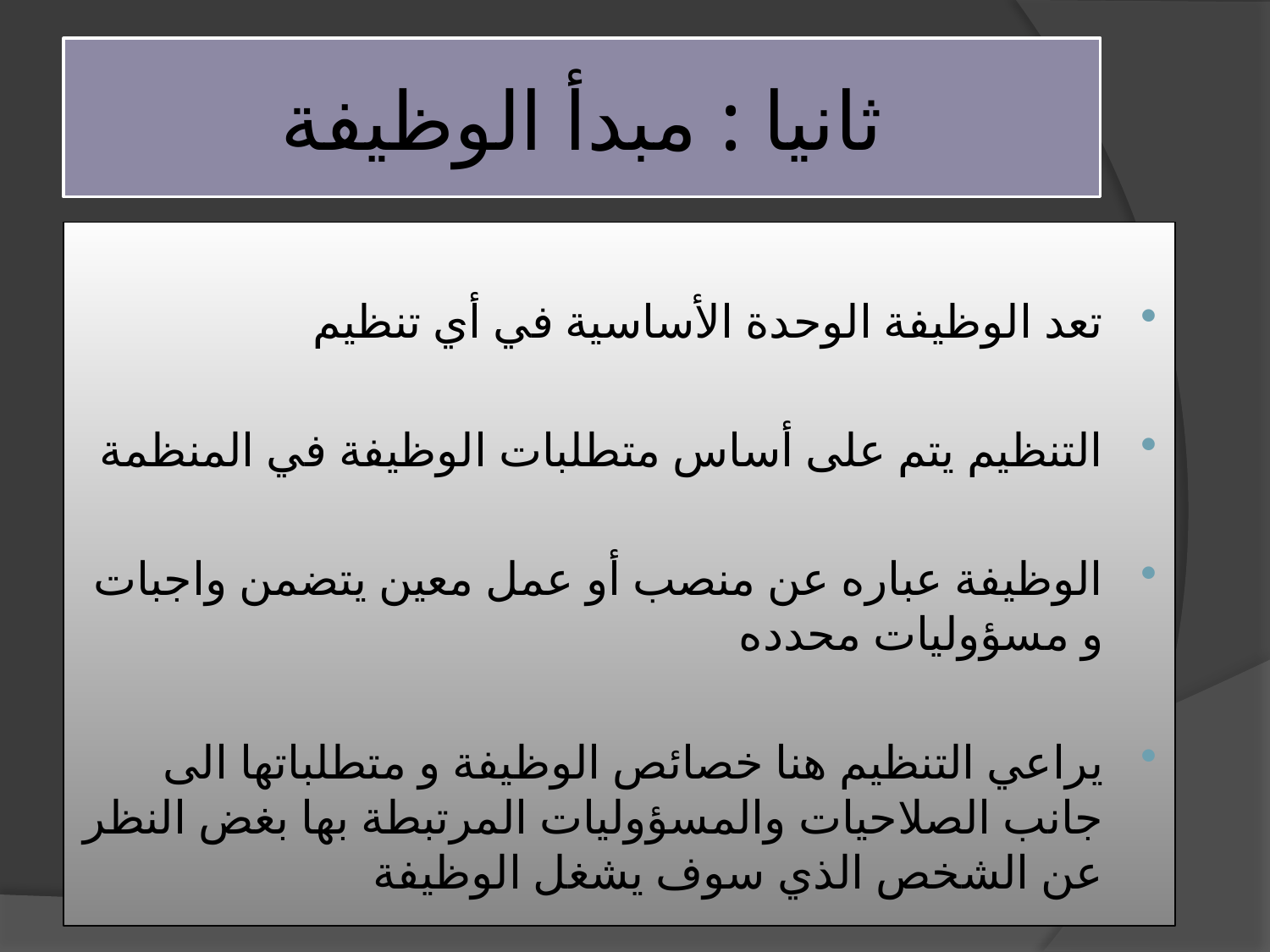

# ثانيا : مبدأ الوظيفة

تعد الوظيفة الوحدة الأساسية في أي تنظيم

التنظيم يتم على أساس متطلبات الوظيفة في المنظمة

الوظيفة عباره عن منصب أو عمل معين يتضمن واجبات و مسؤوليات محدده

يراعي التنظيم هنا خصائص الوظيفة و متطلباتها الى جانب الصلاحيات والمسؤوليات المرتبطة بها بغض النظر عن الشخص الذي سوف يشغل الوظيفة